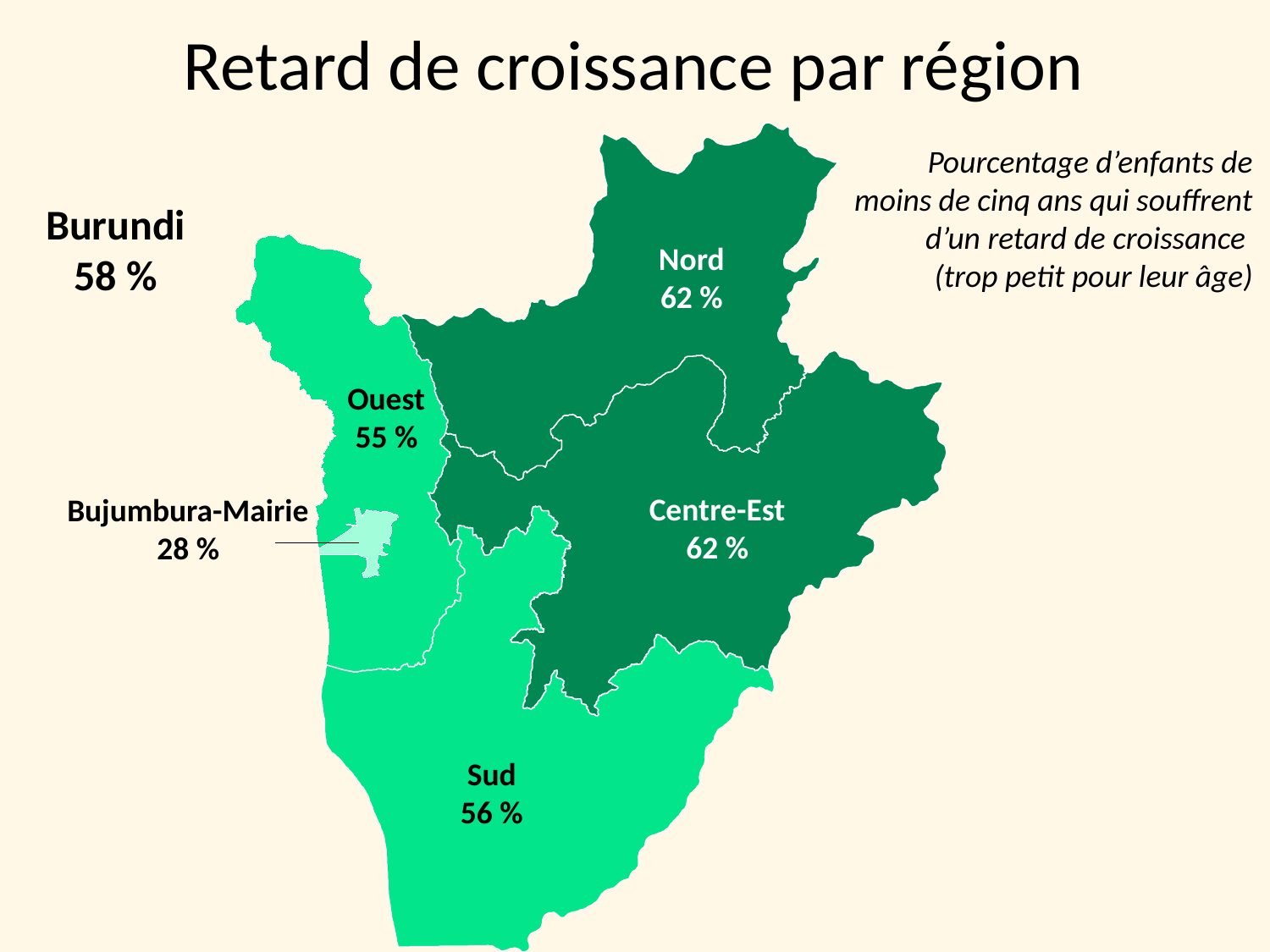

# Retard de croissance par région

Nord
62 %

Ouest
55 %
Centre-Est
62 %
Bujumbura-Mairie
28 %

Sud
56 %
Pourcentage d’enfants de moins de cinq ans qui souffrent d’un retard de croissance
(trop petit pour leur âge)
Burundi
58 %